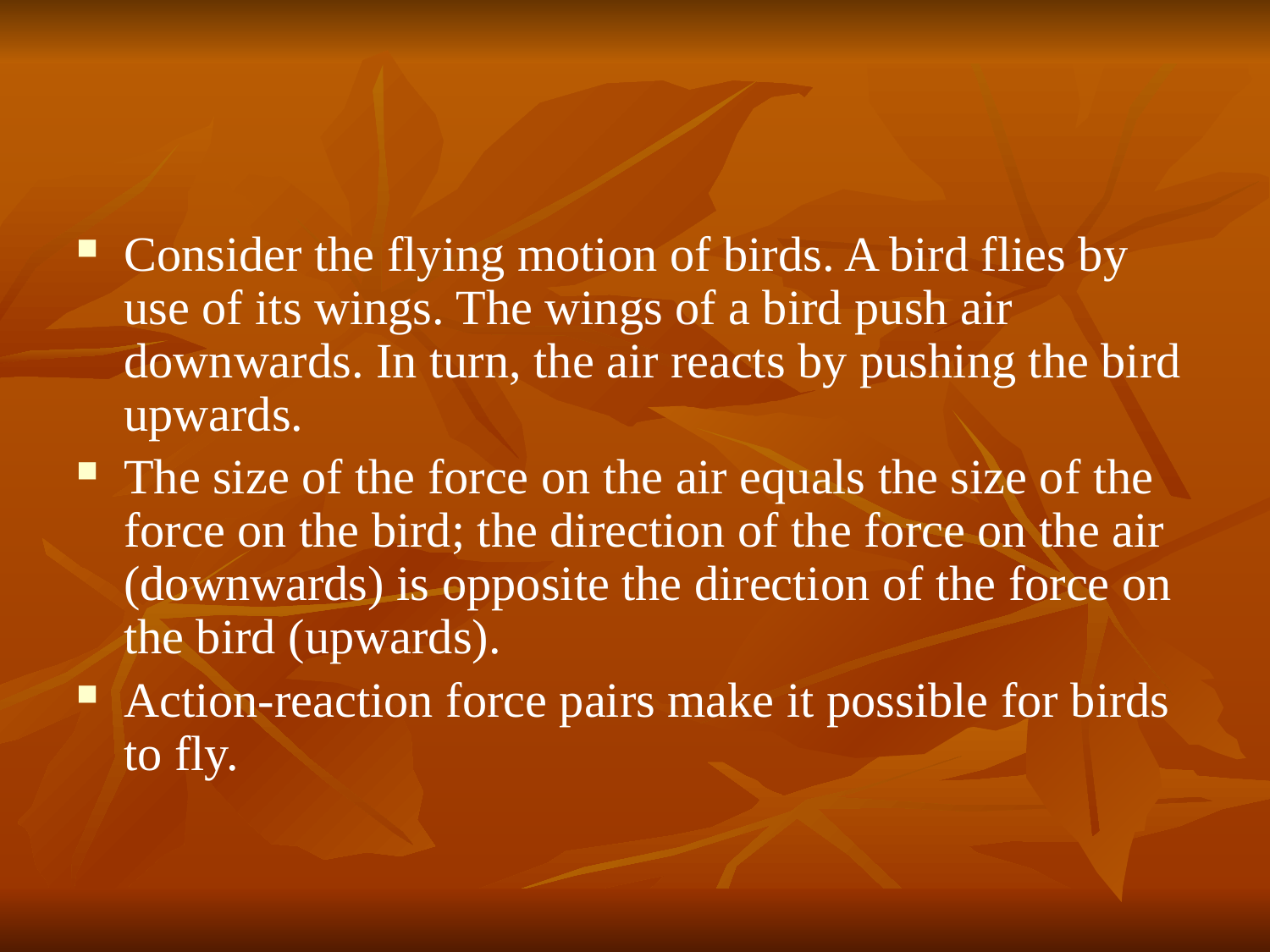

#
Consider the flying motion of birds. A bird flies by use of its wings. The wings of a bird push air downwards. In turn, the air reacts by pushing the bird upwards.
The size of the force on the air equals the size of the force on the bird; the direction of the force on the air (downwards) is opposite the direction of the force on the bird (upwards).
Action-reaction force pairs make it possible for birds to fly.